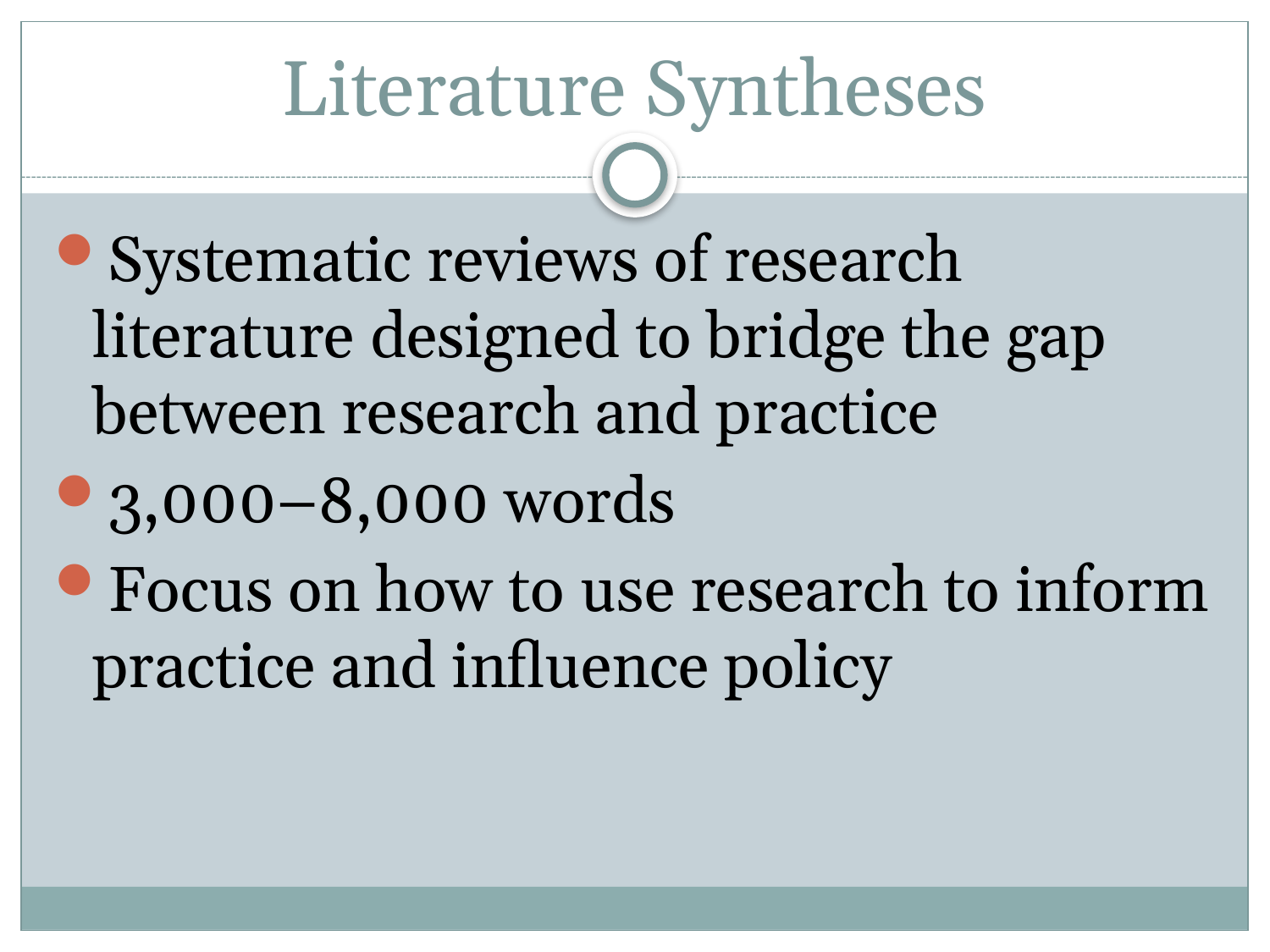

# Literature Syntheses
Systematic reviews of research literature designed to bridge the gap between research and practice
3,000–8,000 words
Focus on how to use research to inform practice and influence policy